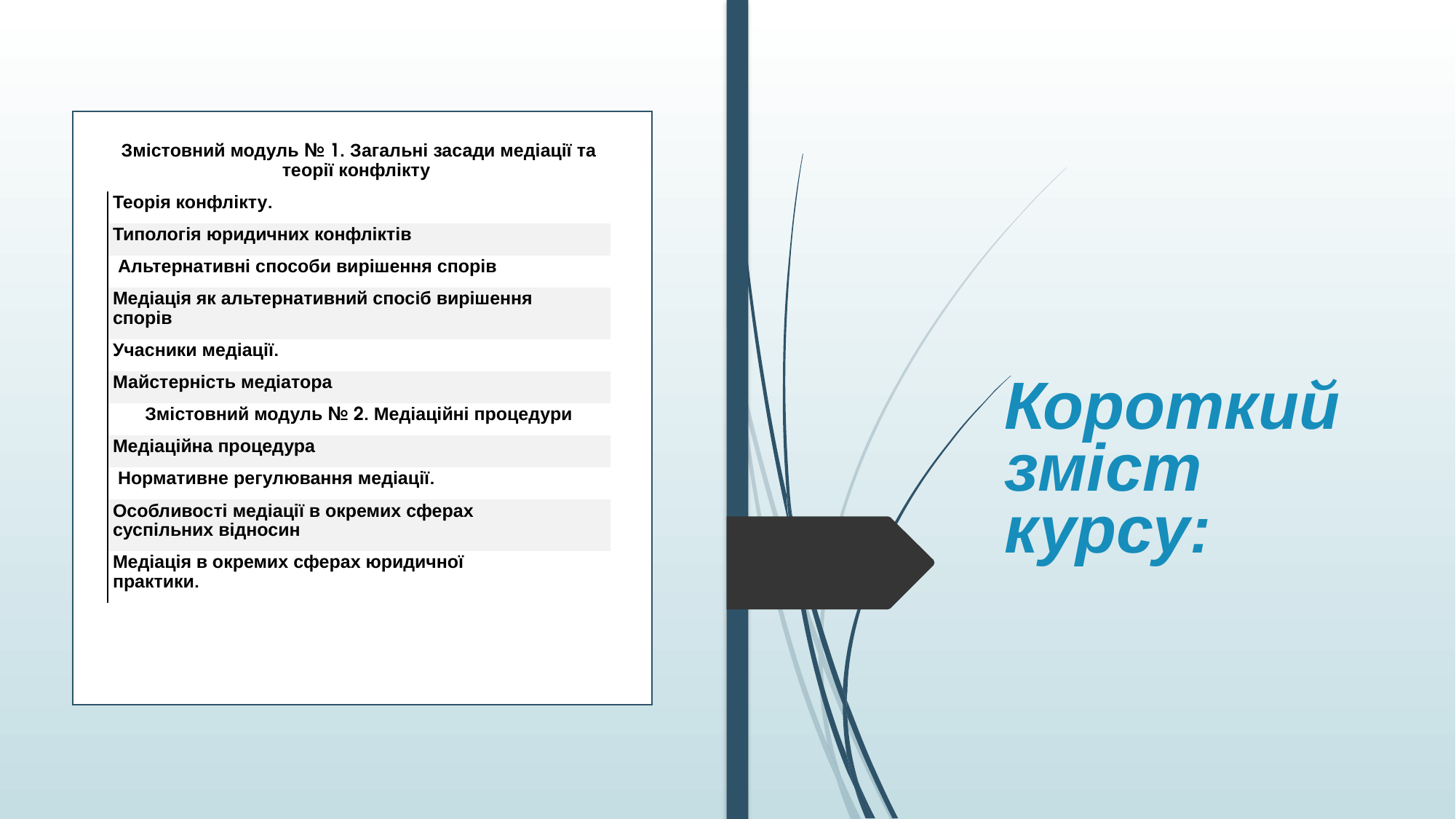

Короткий зміст курсу:
| Змістовний модуль № 1. Загальні засади медіації та теорії конфлікту |  |
| --- | --- |
| Теорія конфлікту. |  |
| Типологія юридичних конфліктів |  |
| Альтернативні способи вирішення спорів |  |
| Медіація як альтернативний спосіб вирішення спорів |  |
| Учасники медіації. |  |
| Майстерність медіатора |  |
| Змістовний модуль № 2. Медіаційні процедури |  |
| Медіаційна процедура |  |
| Нормативне регулювання медіації. |  |
| Особливості медіації в окремих сферах суспільних відносин |  |
| Медіація в окремих сферах юридичної практики. |  |